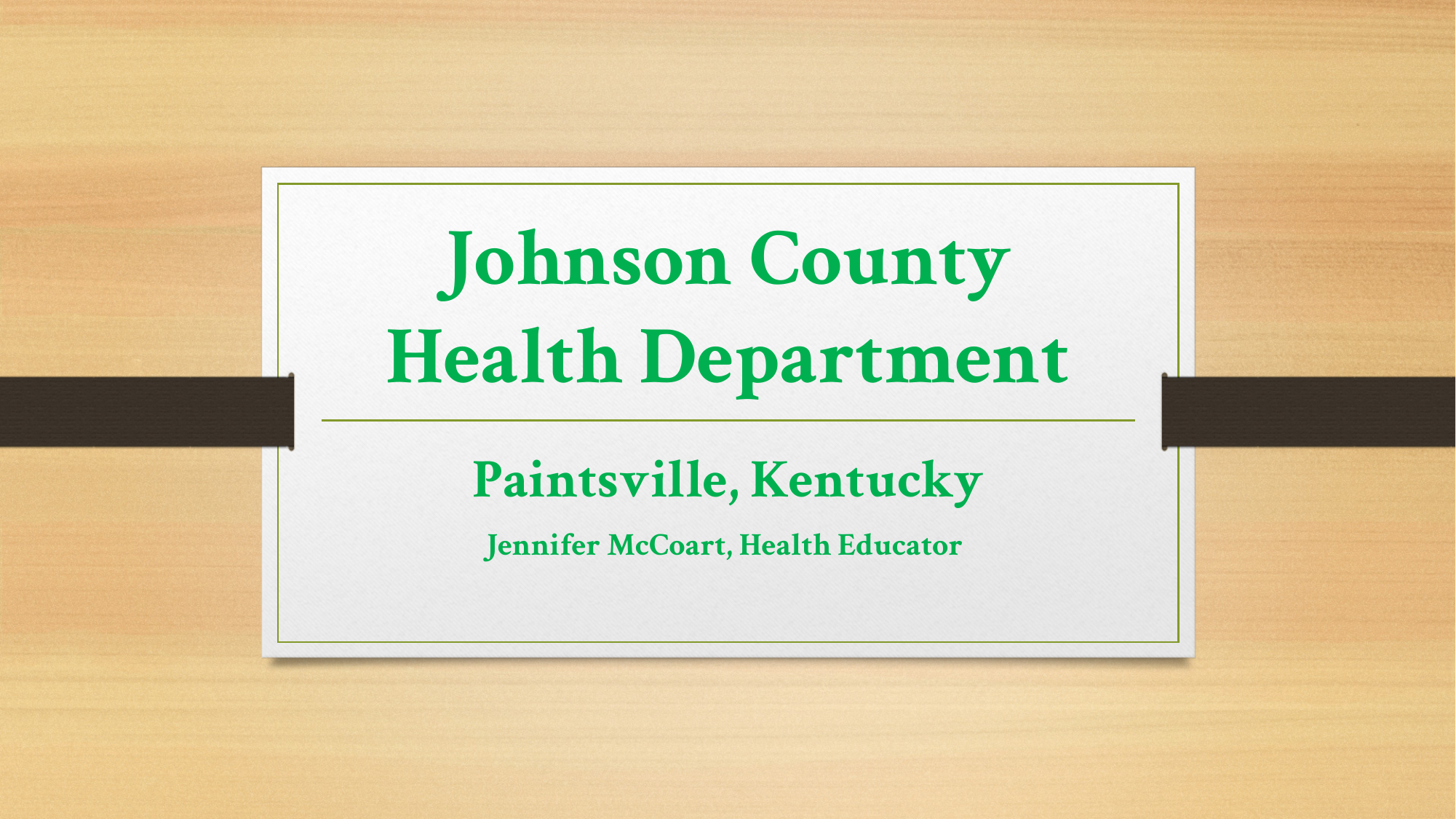

# Johnson County Health Department
Paintsville, Kentucky
Jennifer McCoart, Health Educator